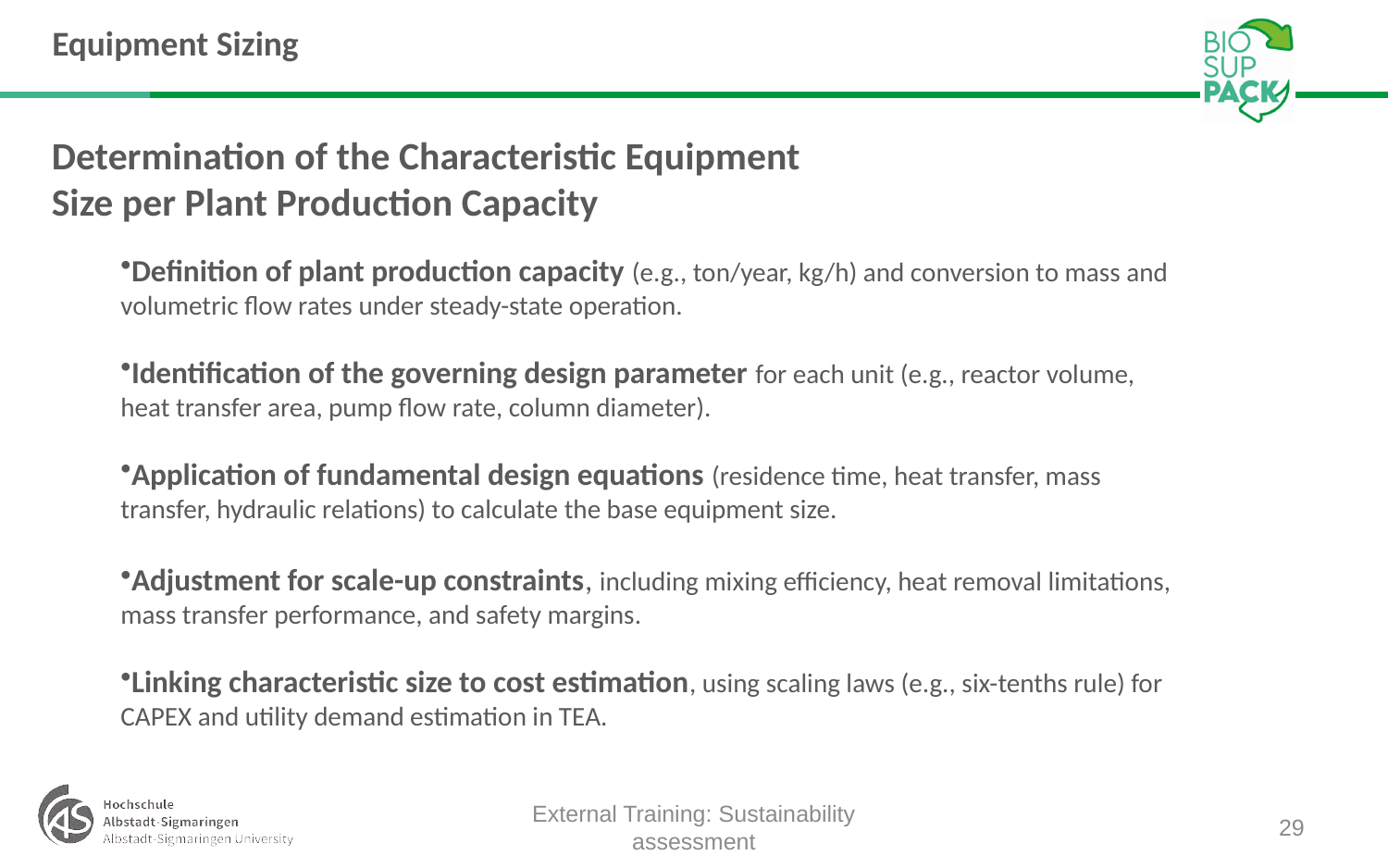

# Equipment Sizing
Determination of the Characteristic Equipment Size per Plant Production Capacity
Definition of plant production capacity (e.g., ton/year, kg/h) and conversion to mass and volumetric flow rates under steady-state operation.

Identification of the governing design parameter for each unit (e.g., reactor volume, heat transfer area, pump flow rate, column diameter).

Application of fundamental design equations (residence time, heat transfer, mass transfer, hydraulic relations) to calculate the base equipment size.

Adjustment for scale-up constraints, including mixing efficiency, heat removal limitations, mass transfer performance, and safety margins.

Linking characteristic size to cost estimation, using scaling laws (e.g., six-tenths rule) for CAPEX and utility demand estimation in TEA.
External Training: Sustainability assessment
29